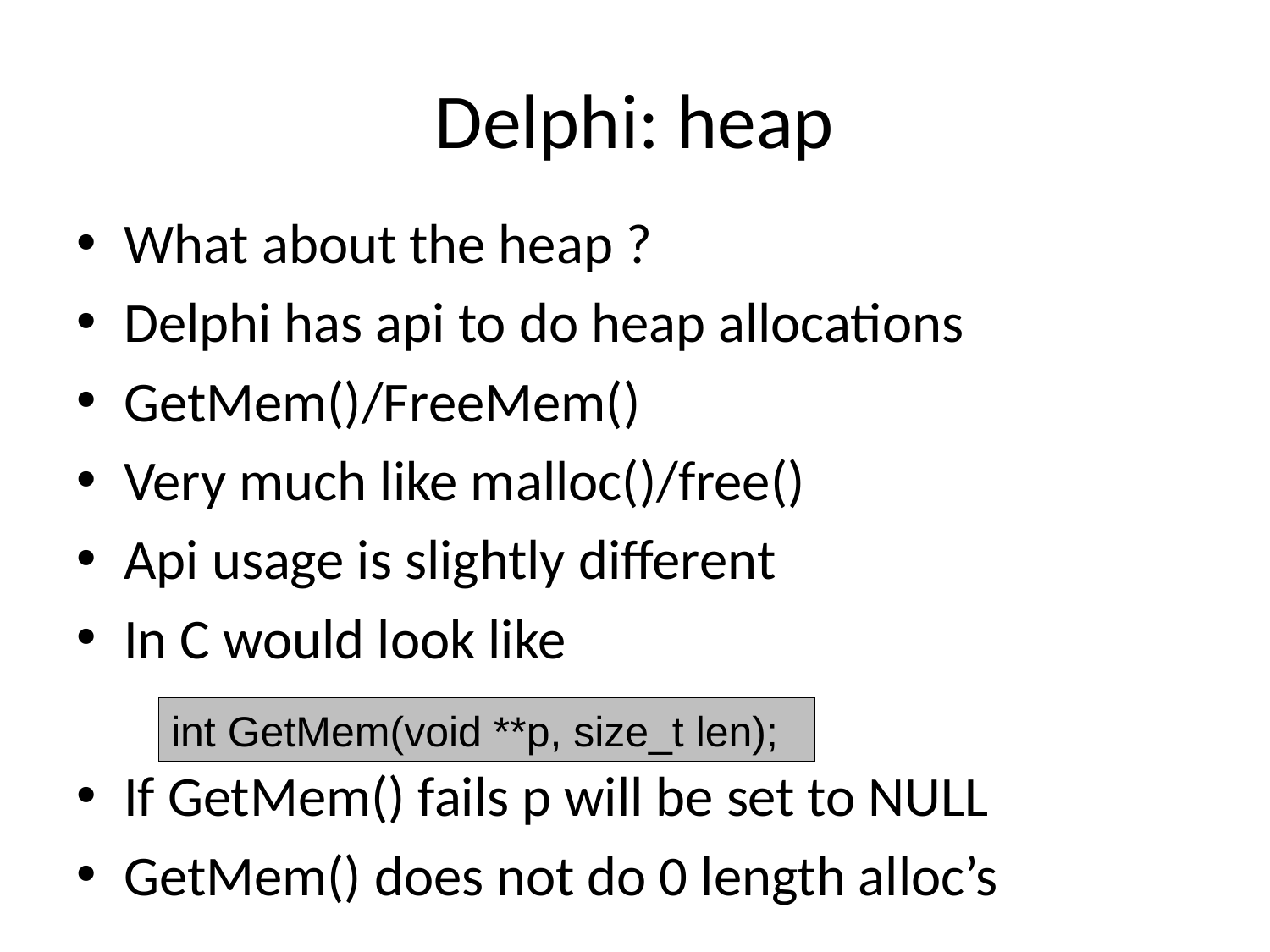

# Delphi: heap
What about the heap ?
Delphi has api to do heap allocations
GetMem()/FreeMem()
Very much like malloc()/free()
Api usage is slightly different
In C would look like

If GetMem() fails p will be set to NULL
GetMem() does not do 0 length alloc’s
int GetMem(void **p, size_t len);